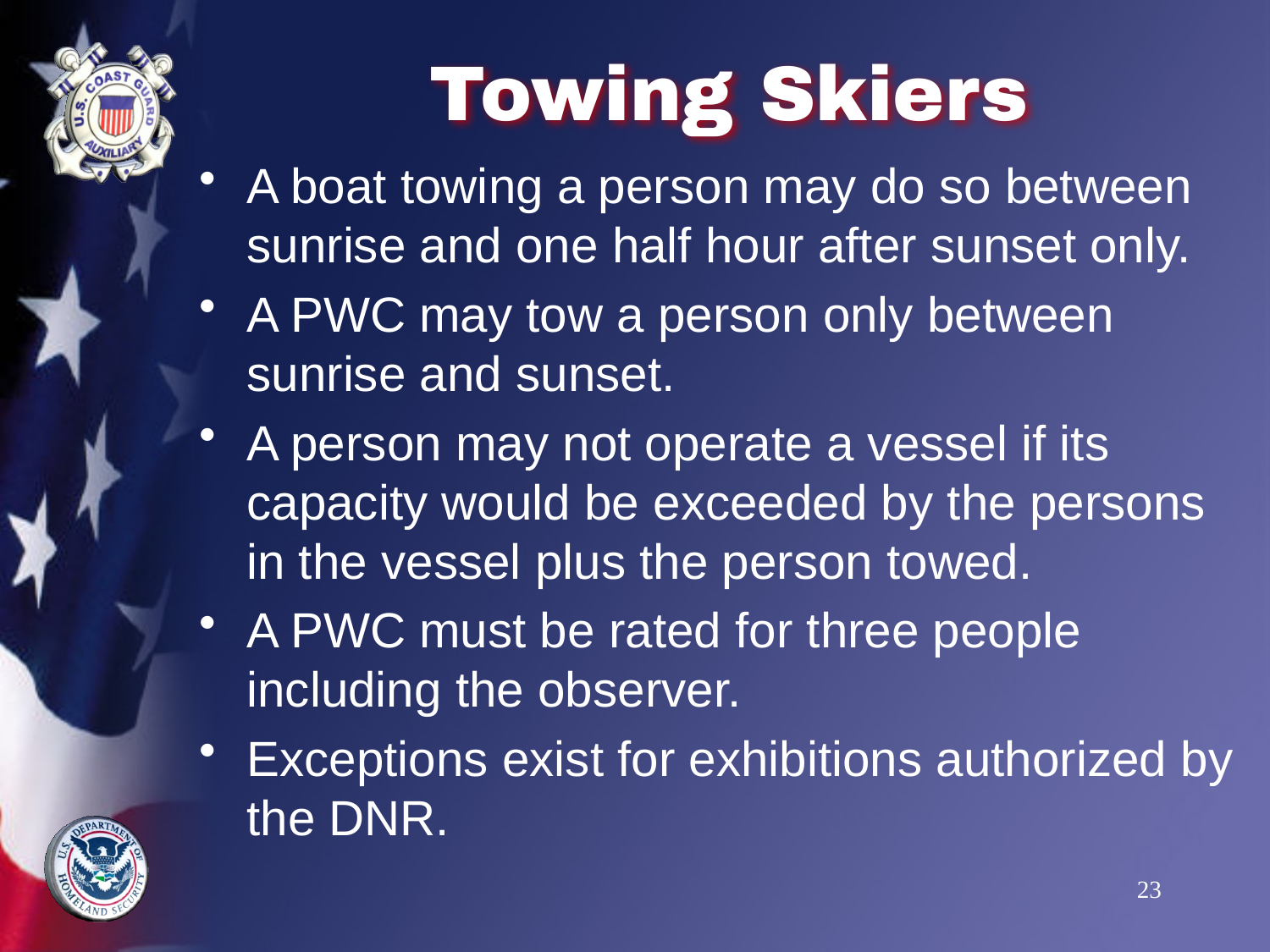

# Towing Skiers
A boat towing a person may do so between sunrise and one half hour after sunset only.
A PWC may tow a person only between sunrise and sunset.
A person may not operate a vessel if its capacity would be exceeded by the persons in the vessel plus the person towed.
A PWC must be rated for three people including the observer.
Exceptions exist for exhibitions authorized by the DNR.

23